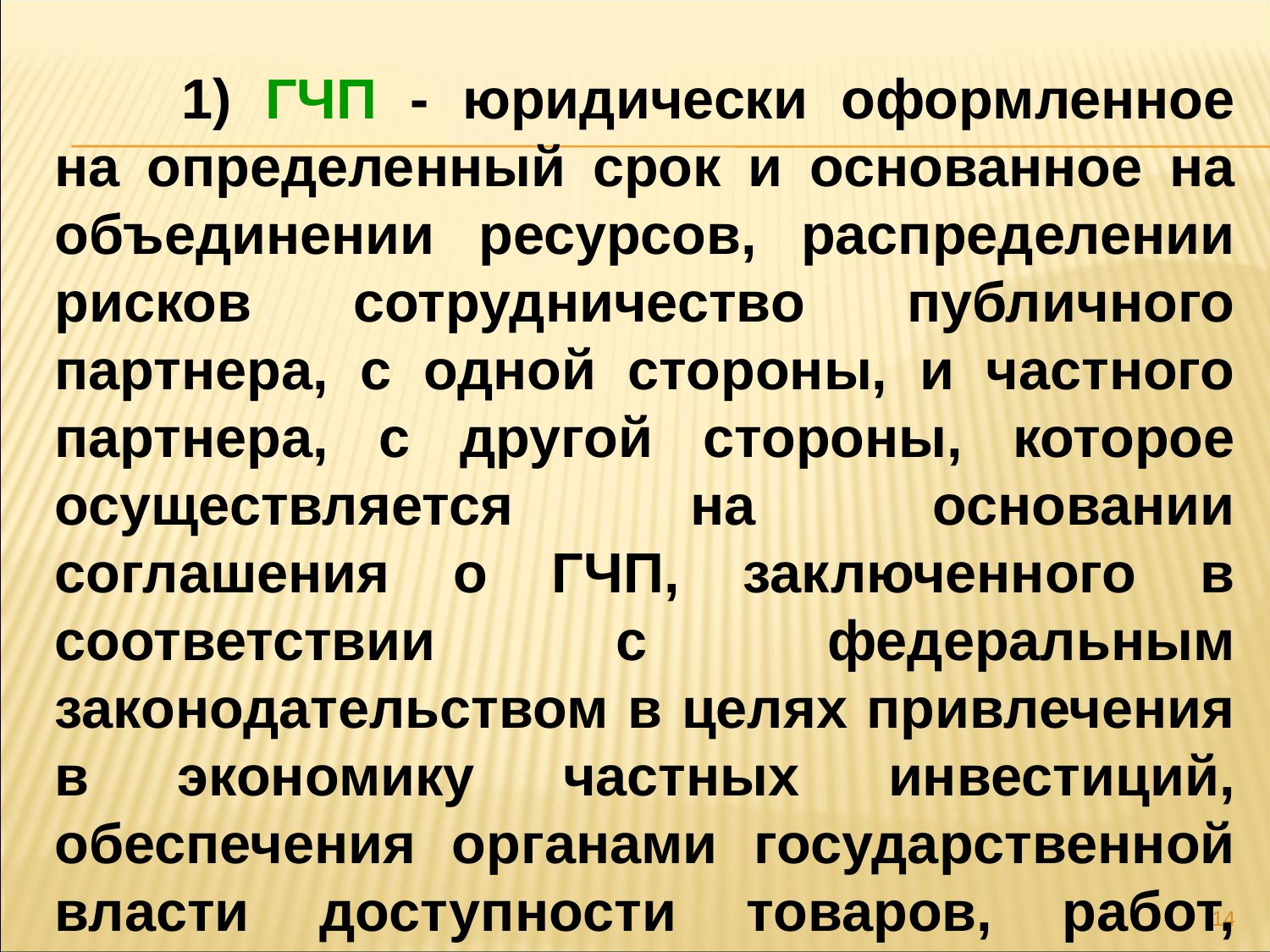

1) ГЧП - юридически оформленное на определенный срок и основанное на объединении ресурсов, распределении рисков сотрудничество публичного партнера, с одной стороны, и частного партнера, с другой стороны, которое осуществляется на основании соглашения о ГЧП, заключенного в соответствии с федеральным законодательством в целях привлечения в экономику частных инвестиций, обеспечения органами государственной власти доступности товаров, работ, услуг и повышения их качества;

14